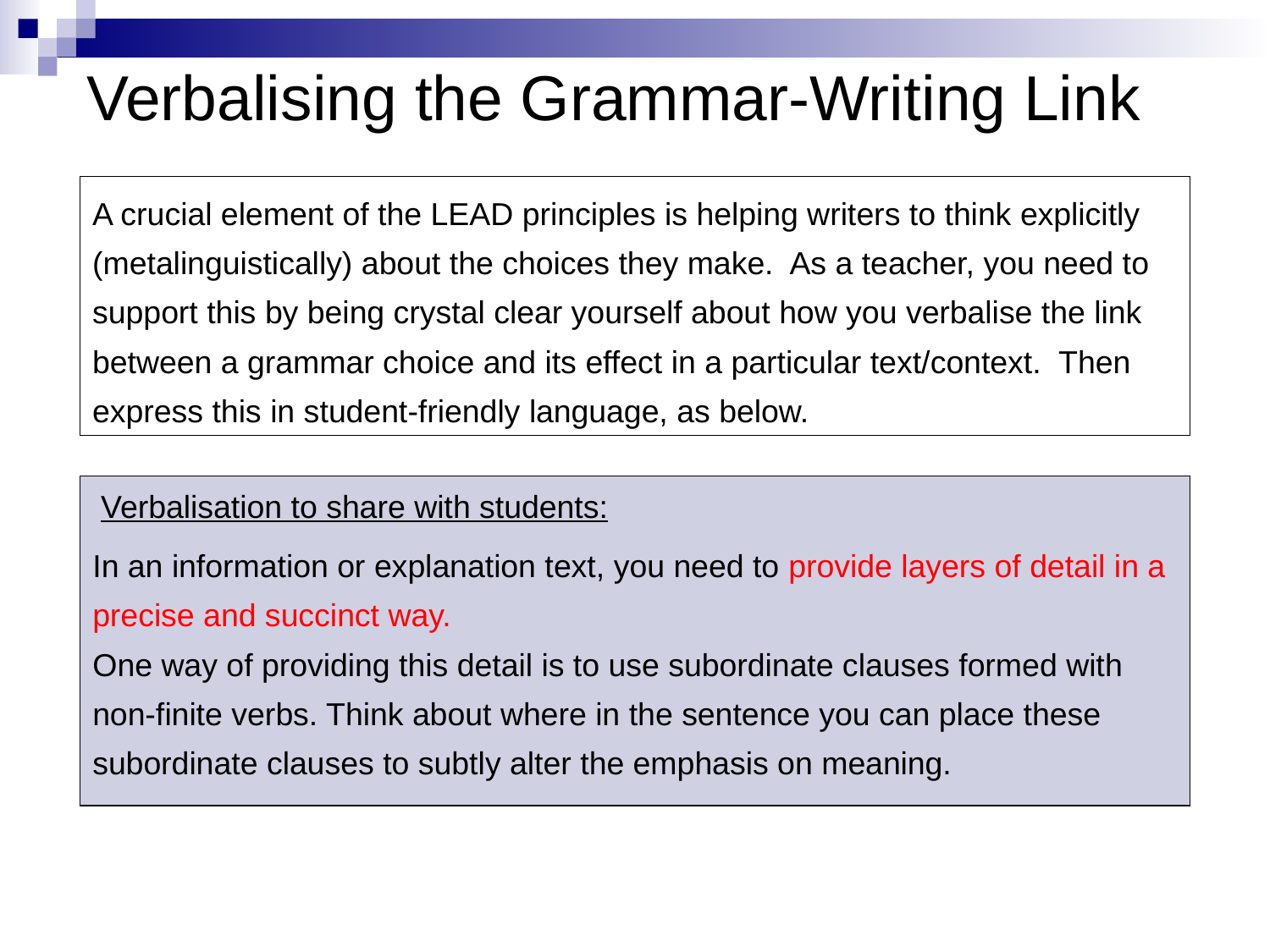

# Verbalising the Grammar-Writing Link
A crucial element of the LEAD principles is helping writers to think explicitly (metalinguistically) about the choices they make.  As a teacher, you need to support this by being crystal clear yourself about how you verbalise the link between a grammar choice and its effect in a particular text/context.  Then express this in student-friendly language, as below.
Verbalisation to share with students:
In an information or explanation text, you need to provide layers of detail in a precise and succinct way.
One way of providing this detail is to use subordinate clauses formed with non-finite verbs. Think about where in the sentence you can place these subordinate clauses to subtly alter the emphasis on meaning.